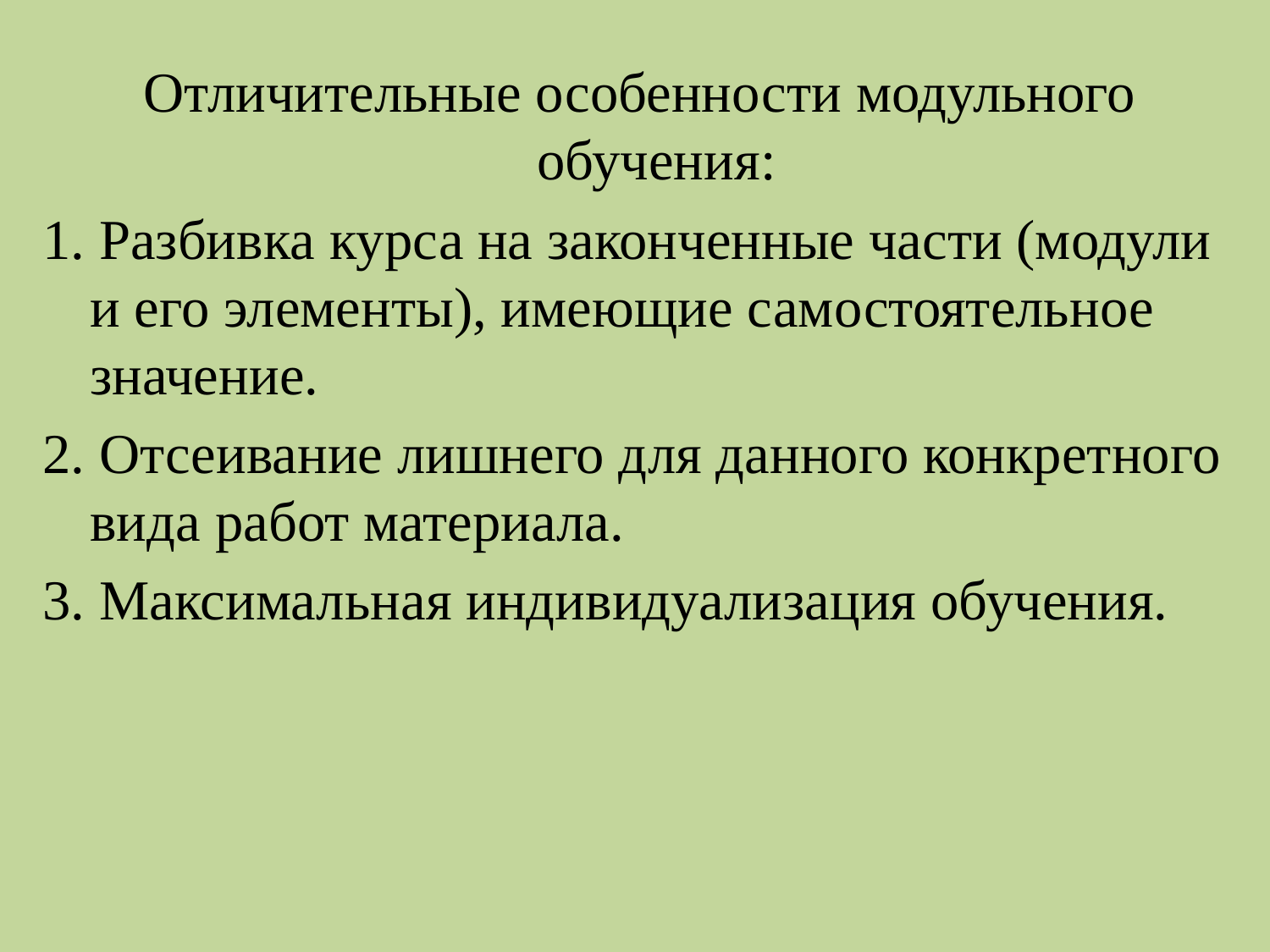

Отличительные особенности модульного обучения:
1. Разбивка курса на законченные части (модули и его элементы), имеющие самостоятельное значение.
2. Отсеивание лишнего для данного конкретного вида работ материала.
3. Максимальная индивидуализация обучения.